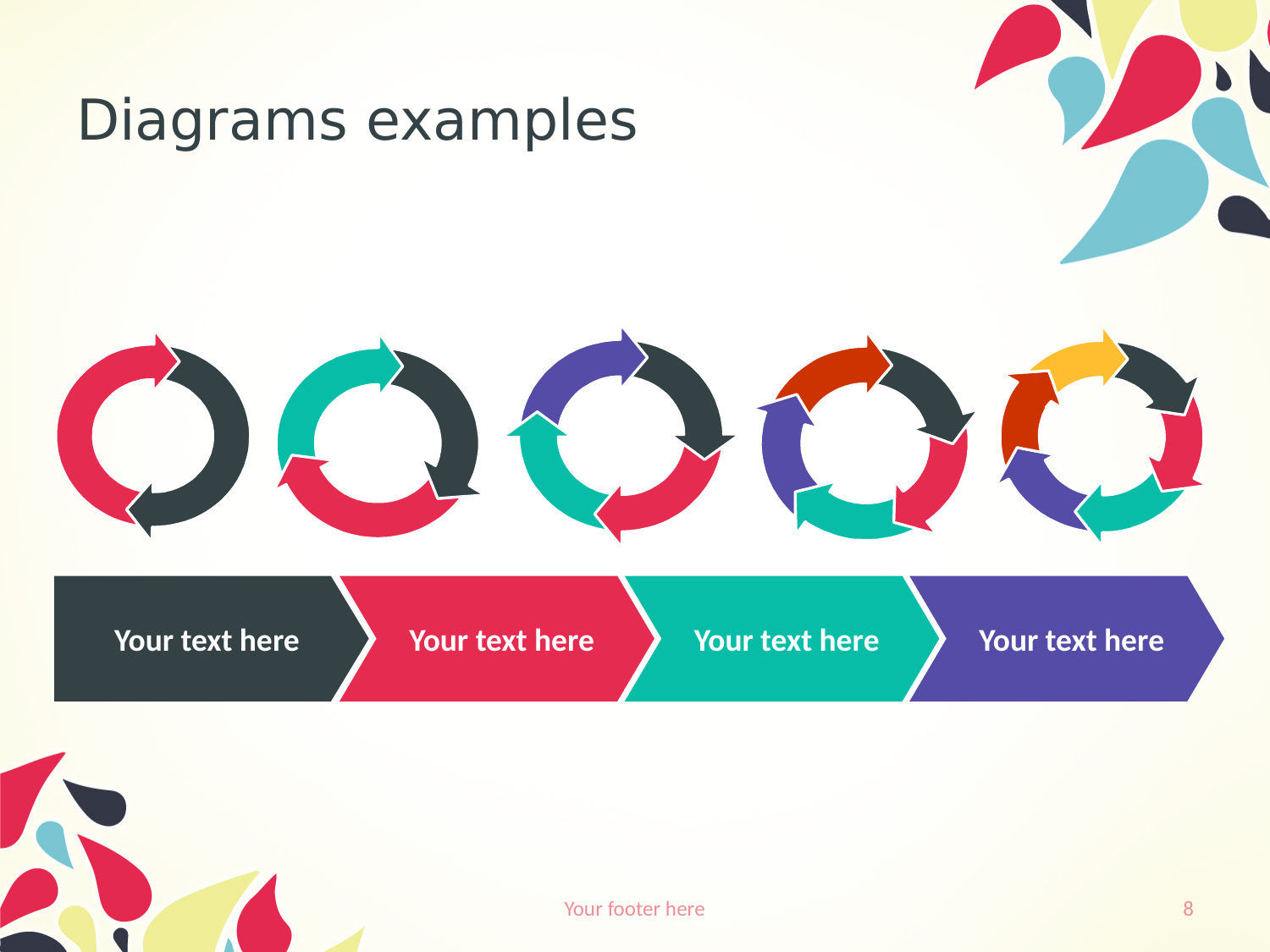

# Diagrams examples

Your text here
Your text here
Your text here
Your text here
Your footer here
8